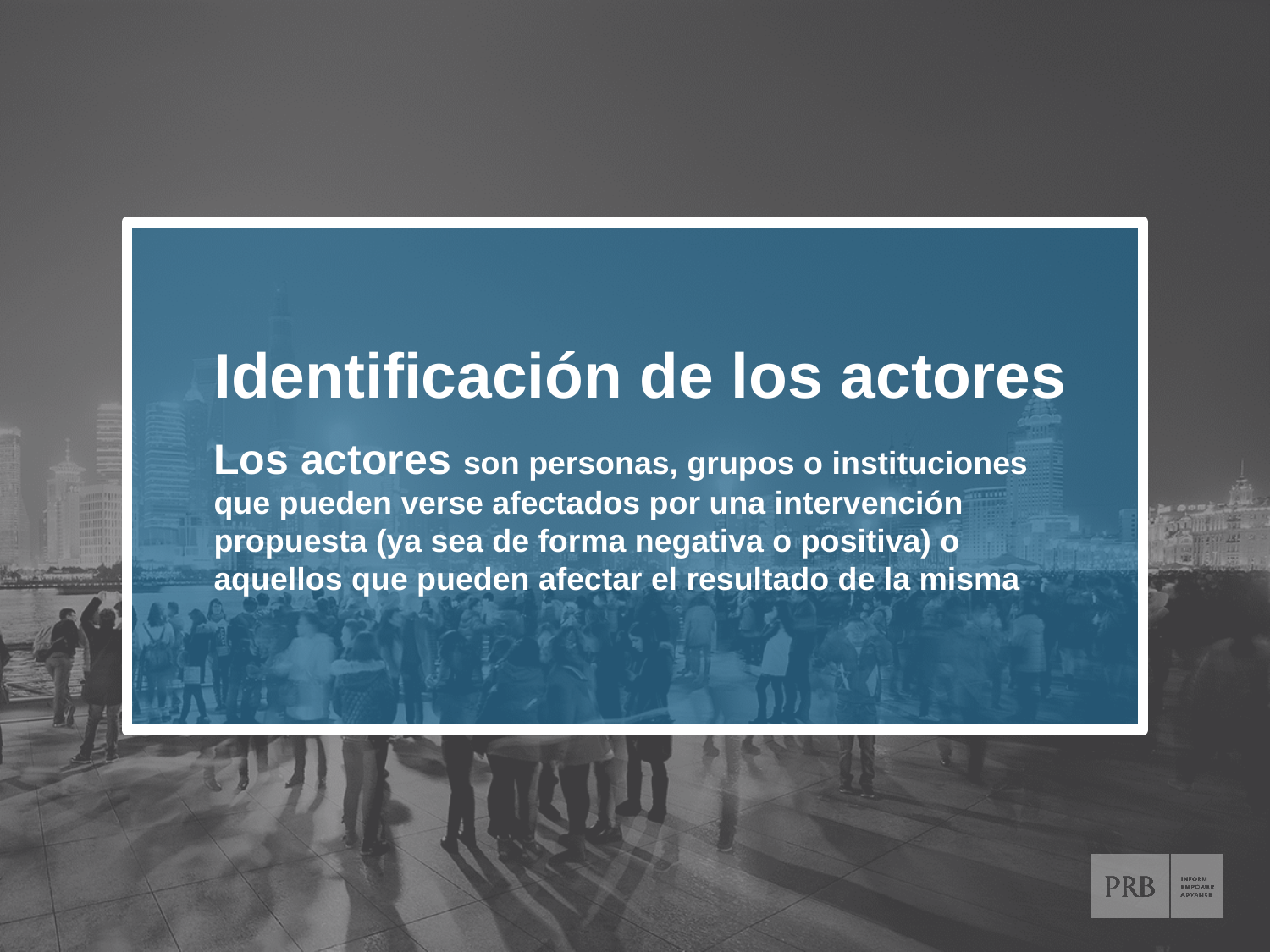

Identificación de los actores
Los actores son personas, grupos o instituciones que pueden verse afectados por una intervención propuesta (ya sea de forma negativa o positiva) o aquellos que pueden afectar el resultado de la misma